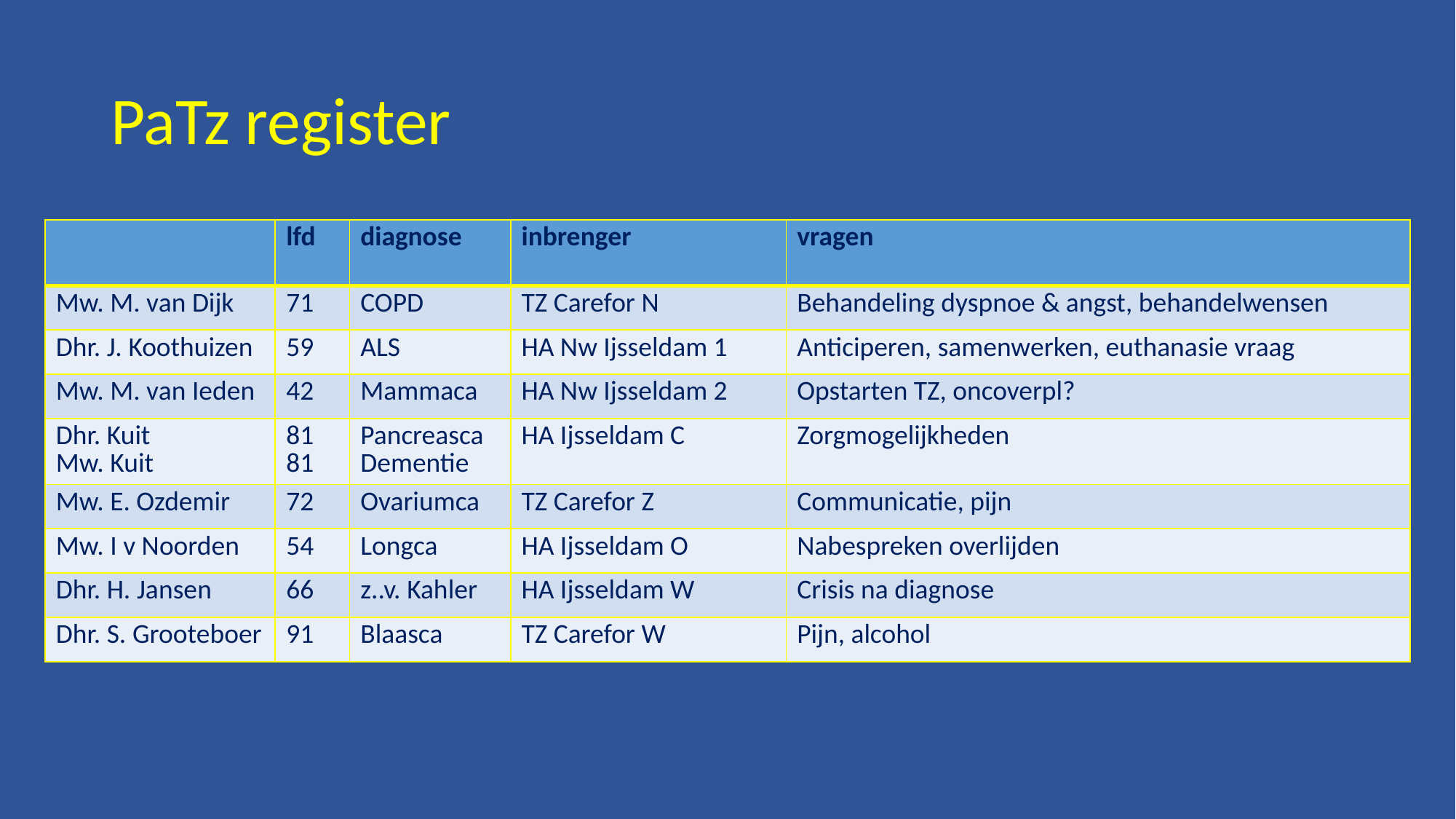

# PaTz register
|  | lfd | diagnose | inbrenger | vragen |
| --- | --- | --- | --- | --- |
| Mw. M. van Dijk | 71 | COPD | TZ Carefor N | Behandeling dyspnoe & angst, behandelwensen |
| Dhr. J. Koothuizen | 59 | ALS | HA Nw Ijsseldam 1 | Anticiperen, samenwerken, euthanasie vraag |
| Mw. M. van Ieden | 42 | Mammaca | HA Nw Ijsseldam 2 | Opstarten TZ, oncoverpl? |
| Dhr. Kuit Mw. Kuit | 81 81 | Pancreasca Dementie | HA Ijsseldam C | Zorgmogelijkheden |
| Mw. E. Ozdemir | 72 | Ovariumca | TZ Carefor Z | Communicatie, pijn |
| Mw. I v Noorden | 54 | Longca | HA Ijsseldam O | Nabespreken overlijden |
| Dhr. H. Jansen | 66 | z..v. Kahler | HA Ijsseldam W | Crisis na diagnose |
| Dhr. S. Grooteboer | 91 | Blaasca | TZ Carefor W | Pijn, alcohol |